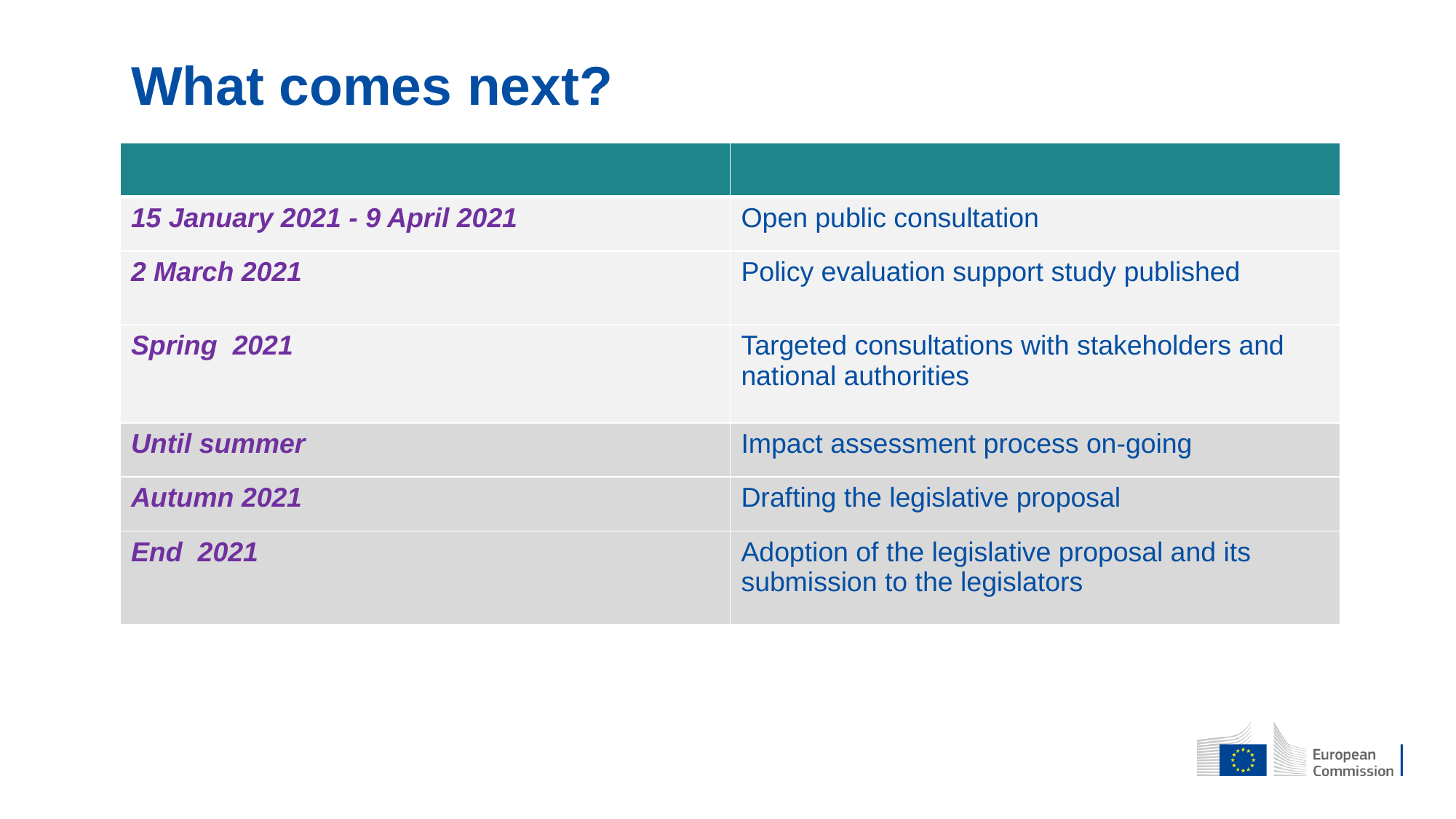

# What comes next?
|  |  |
| --- | --- |
| 15 January 2021 - 9 April 2021 | Open public consultation |
| 2 March 2021 | Policy evaluation support study published |
| Spring 2021 | Targeted consultations with stakeholders and national authorities |
| Until summer | Impact assessment process on-going |
| Autumn 2021 | Drafting the legislative proposal |
| End 2021 | Adoption of the legislative proposal and its submission to the legislators |